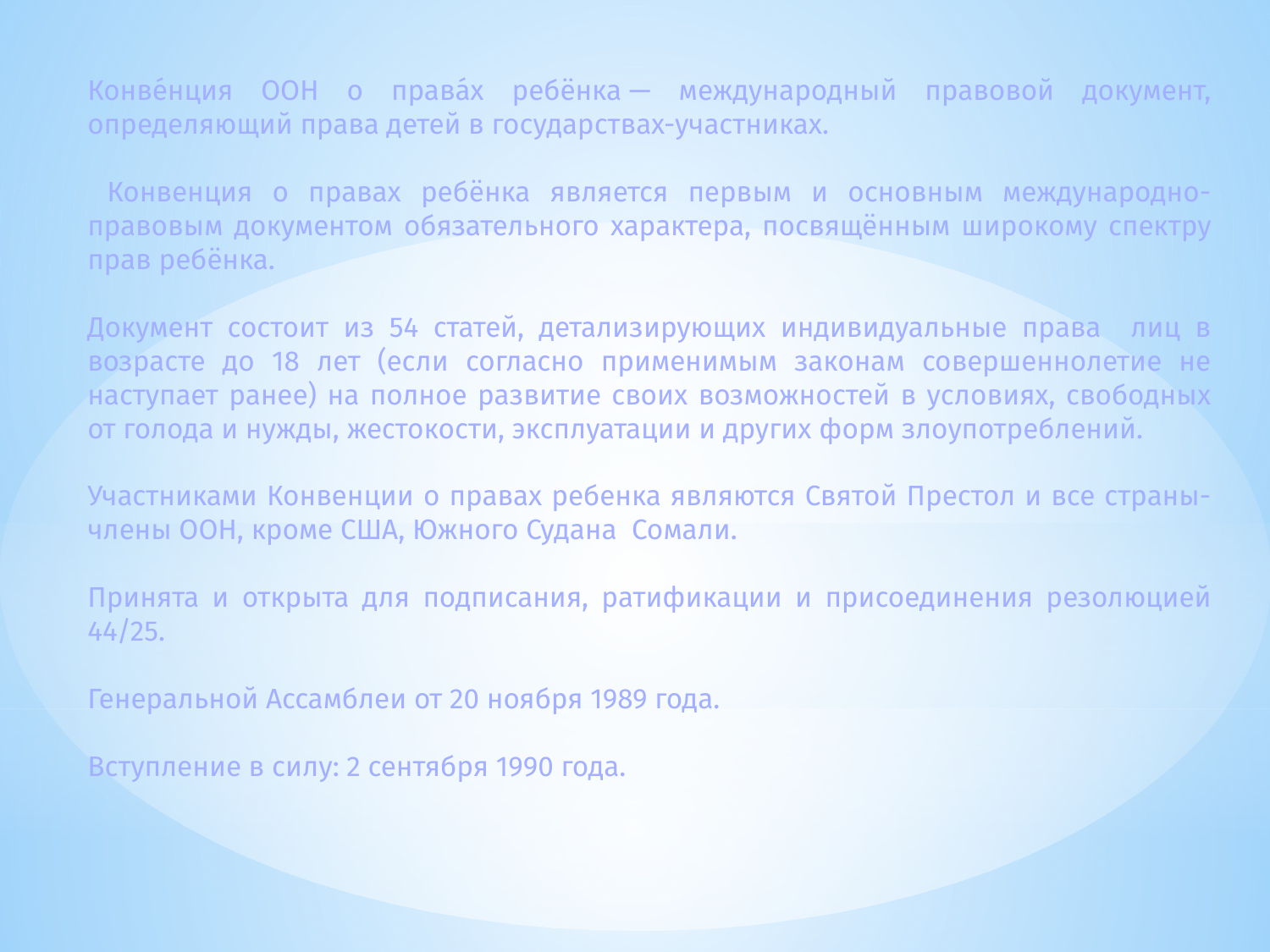

Конве́нция ООН о права́х ребёнка — международный правовой документ, определяющий права детей в государствах-участниках.

 Конвенция о правах ребёнка является первым и основным международно-правовым документом обязательного характера, посвящённым широкому спектру прав ребёнка.

Документ состоит из 54 статей, детализирующих индивидуальные права  лиц в возрасте до 18 лет (если согласно применимым законам совершеннолетие не наступает ранее) на полное развитие своих возможностей в условиях, свободных от голода и нужды, жестокости, эксплуатации и других форм злоупотреблений.

Участниками Конвенции о правах ребенка являются Святой Престол и все страны-члены ООН, кроме США, Южного Судана  Сомали.

Принята и открыта для подписания, ратификации и присоединения резолюцией 44/25.

Генеральной Ассамблеи от 20 ноября 1989 года.
Вступление в силу: 2 сентября 1990 года.